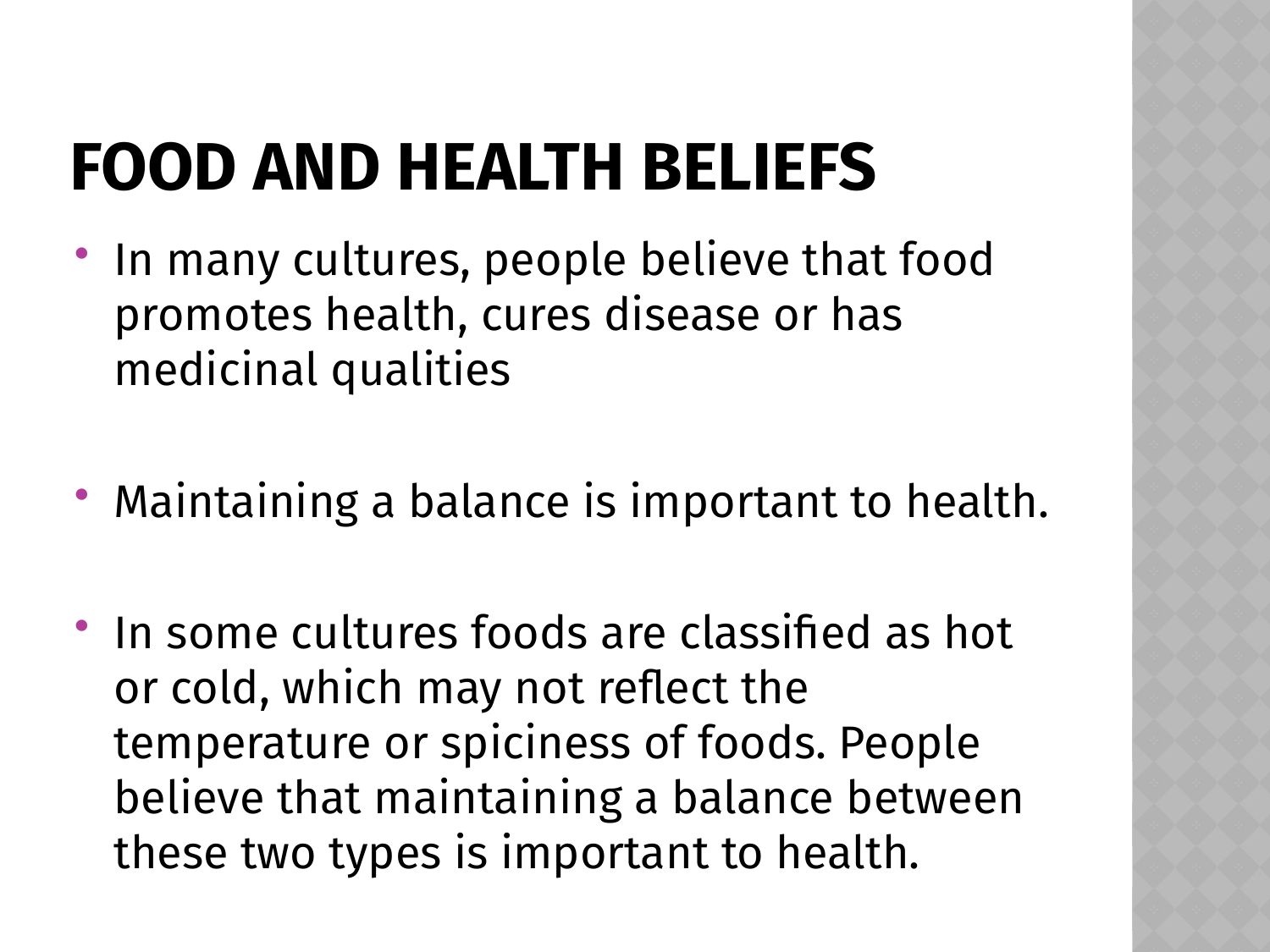

# Food and Health Beliefs
In many cultures, people believe that food promotes health, cures disease or has medicinal qualities

Maintaining a balance is important to health.

In some cultures foods are classified as hot or cold, which may not reflect the temperature or spiciness of foods. People believe that maintaining a balance between these two types is important to health.